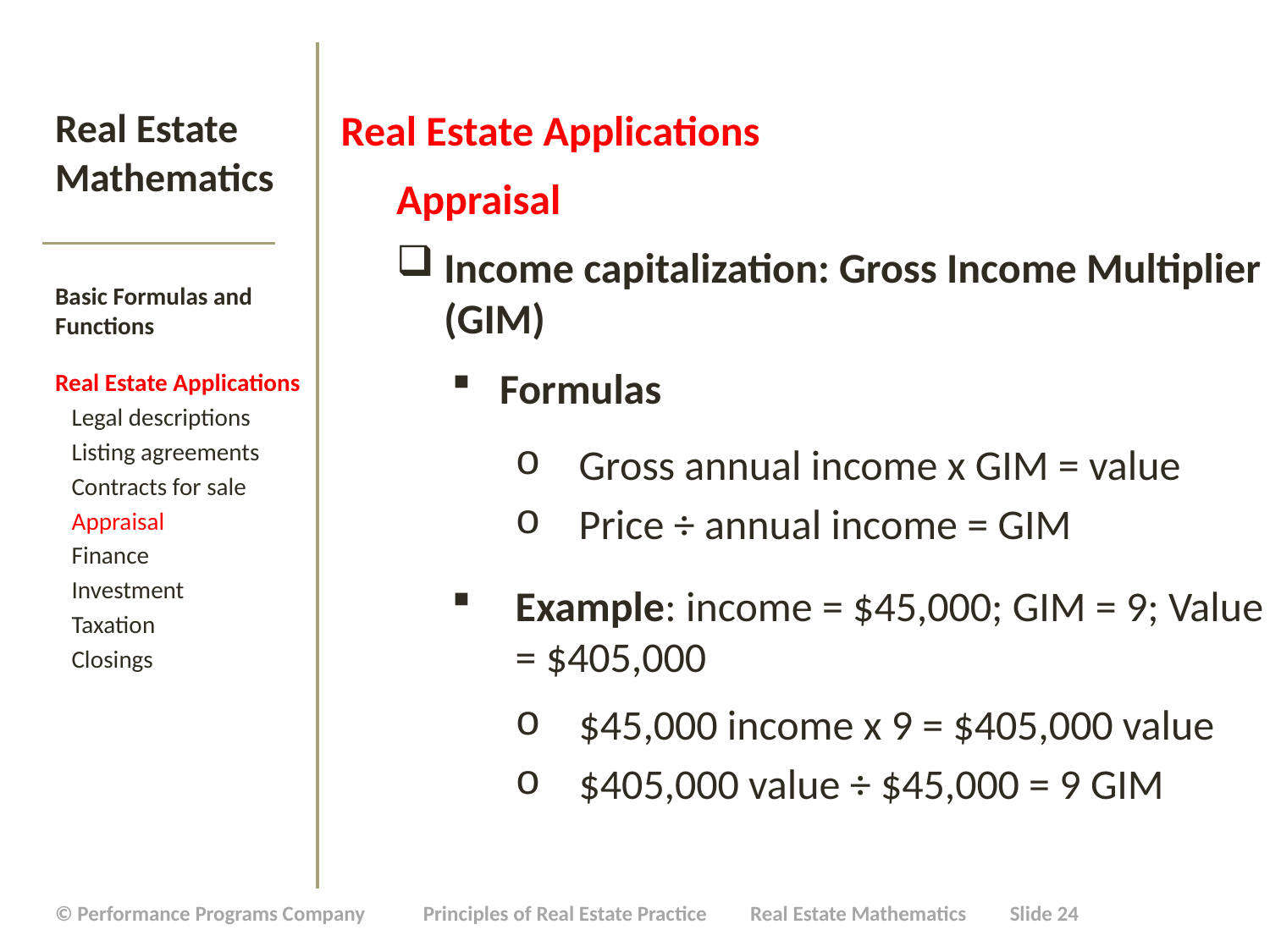

Real Estate Applications

Appraisal

Income capitalization: Gross Income Multiplier (GIM)
Formulas
Gross annual income x GIM = value
Price ÷ annual income = GIM
Example: income = $45,000; GIM = 9; Value = $405,000
$45,000 income x 9 = $405,000 value
$405,000 value ÷ $45,000 = 9 GIM

# Real Estate Mathematics

Basic Formulas and Functions

Real Estate Applications
   Legal descriptions
   Listing agreements
   Contracts for sale
   Appraisal
   Finance
   Investment
   Taxation
   Closings

| © Performance Programs Company Principles of Real Estate Practice Real Estate Mathematics Slide 24 |
| --- |